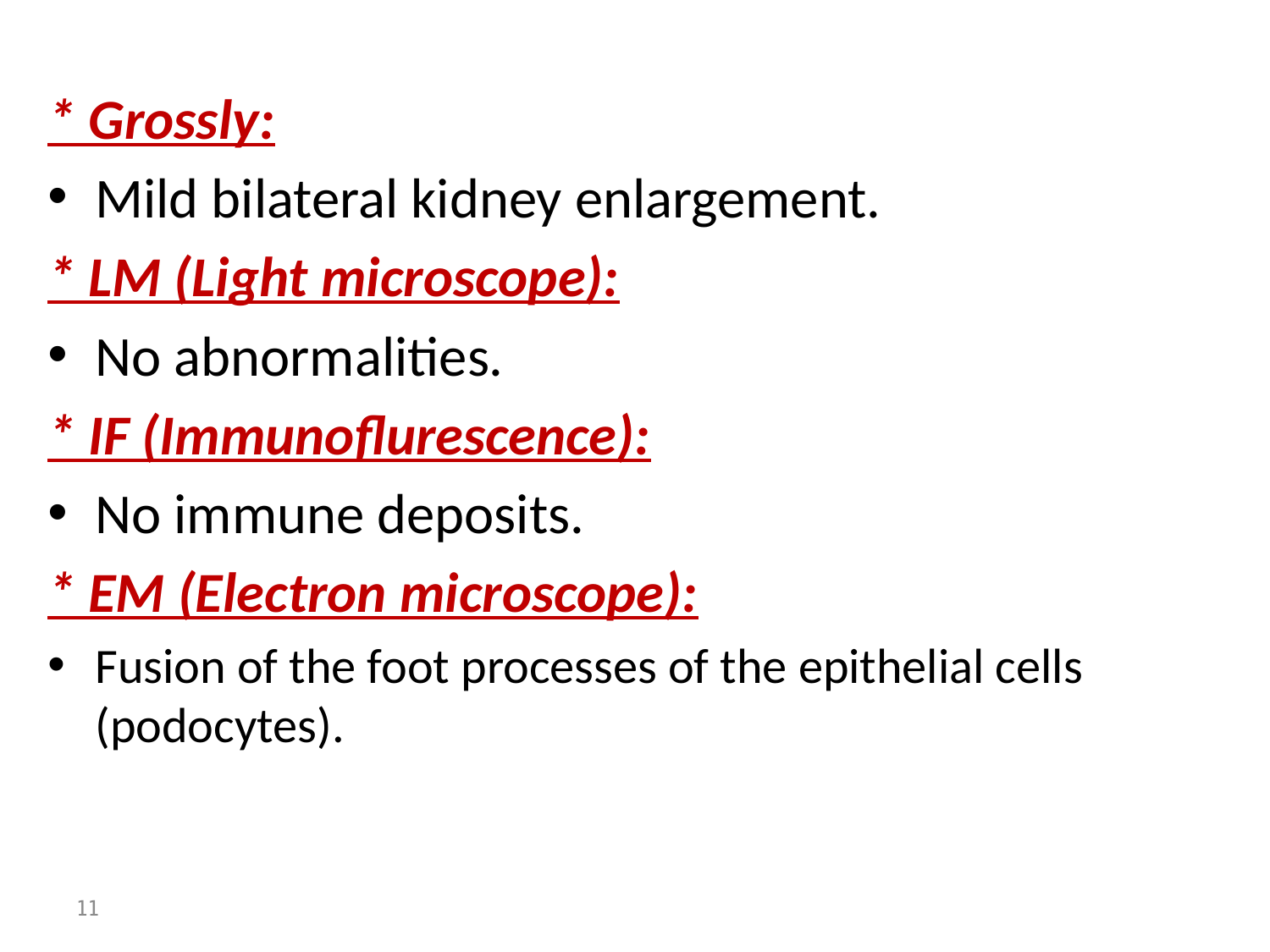

* Grossly:
Mild bilateral kidney enlargement.
* LM (Light microscope):
No abnormalities.
* IF (Immunoflurescence):
No immune deposits.
* EM (Electron microscope):
Fusion of the foot processes of the epithelial cells (podocytes).
11